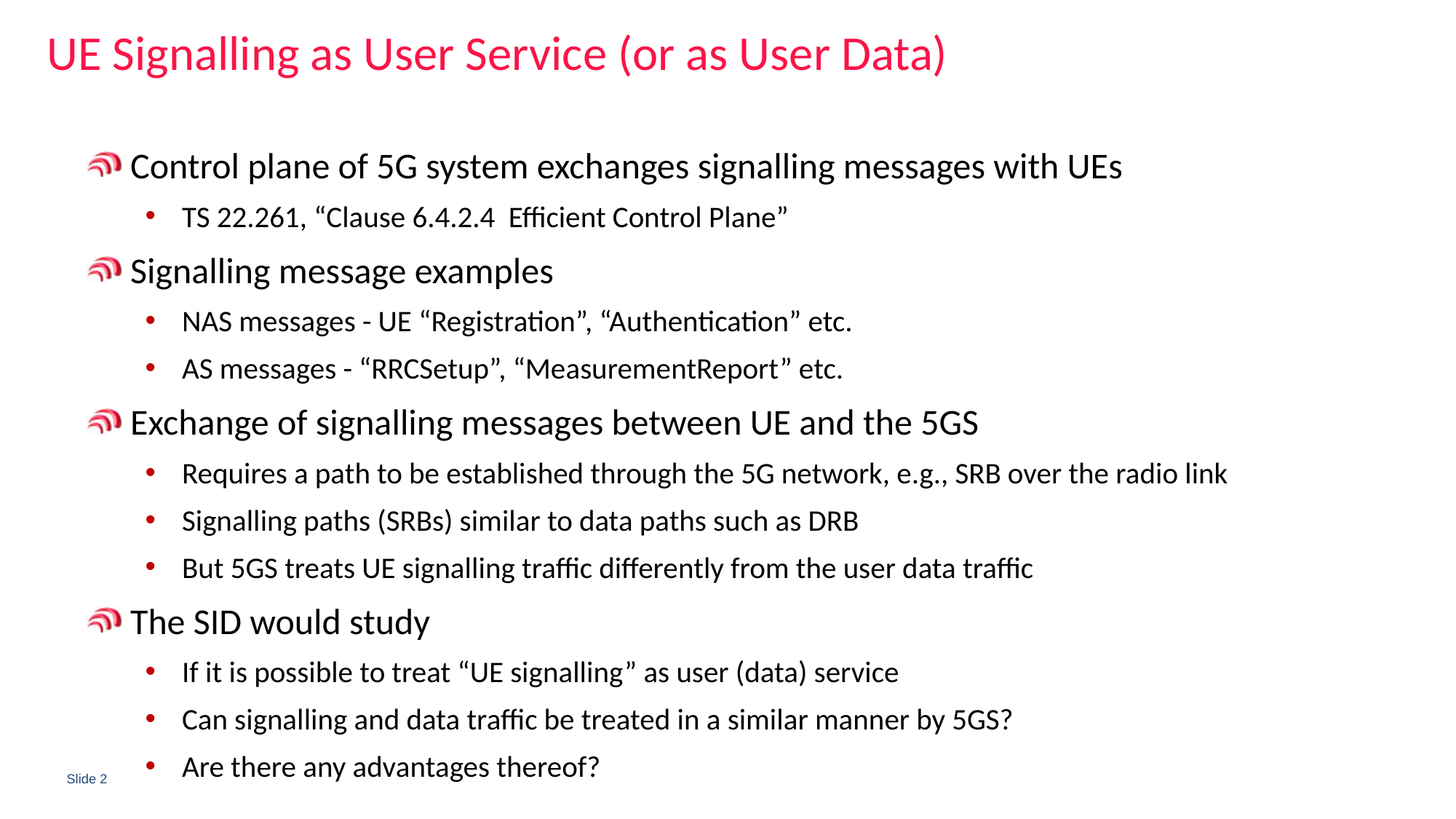

UE Signalling as User Service (or as User Data)
Control plane of 5G system exchanges signalling messages with UEs
TS 22.261, “Clause 6.4.2.4  Efficient Control Plane”
Signalling message examples
NAS messages - UE “Registration”, “Authentication” etc.
AS messages - “RRCSetup”, “MeasurementReport” etc.
Exchange of signalling messages between UE and the 5GS
Requires a path to be established through the 5G network, e.g., SRB over the radio link
Signalling paths (SRBs) similar to data paths such as DRB
But 5GS treats UE signalling traffic differently from the user data traffic
The SID would study
If it is possible to treat “UE signalling” as user (data) service
Can signalling and data traffic be treated in a similar manner by 5GS?
Are there any advantages thereof?